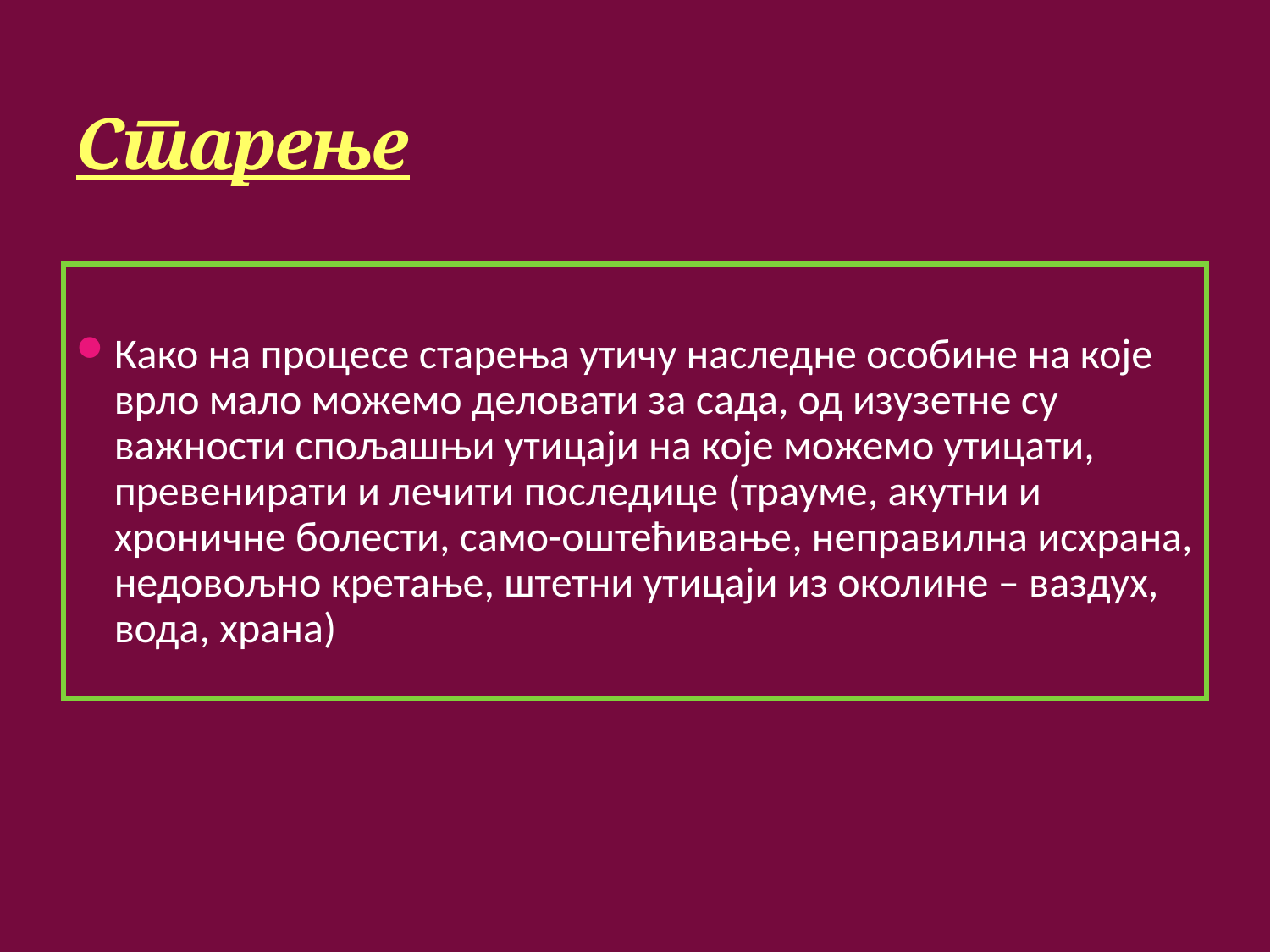

# Старење

Како на процесе старења утичу наследне особине на које врло мало можемо деловати за сада, од изузетне су важности спољашњи утицаји на које можемо утицати, превенирати и лечити последице (трауме, акутни и хроничне болести, само-оштећивање, неправилна исхрана, недовољно кретање, штетни утицаји из околине – ваздух, вода, храна)